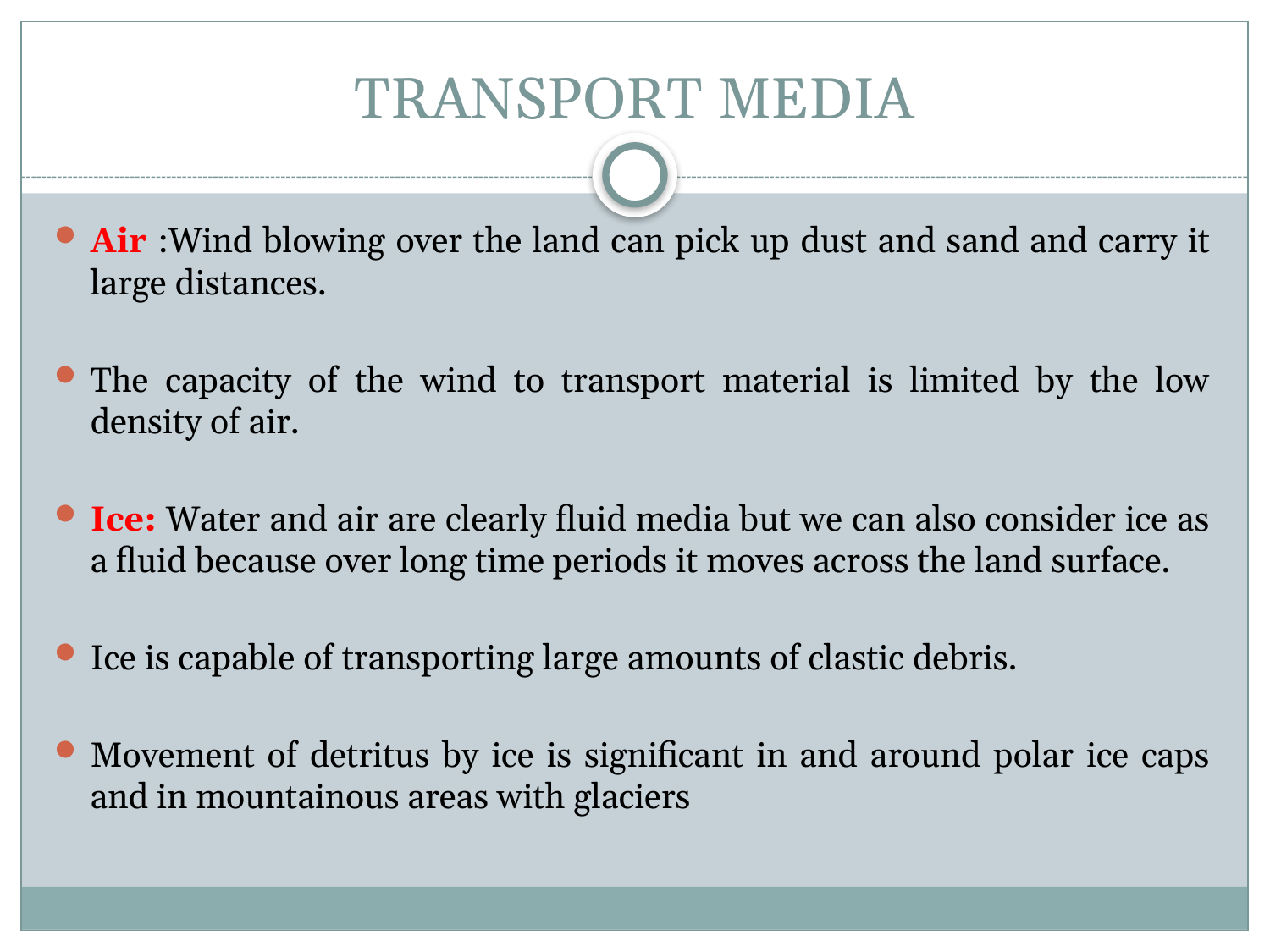

# TRANSPORT MEDIA
Air :Wind blowing over the land can pick up dust and sand and carry it large distances.

The capacity of the wind to transport material is limited by the low density of air.

Ice: Water and air are clearly fluid media but we can also consider ice as a fluid because over long time periods it moves across the land surface.

Ice is capable of transporting large amounts of clastic debris.

Movement of detritus by ice is significant in and around polar ice caps and in mountainous areas with glaciers